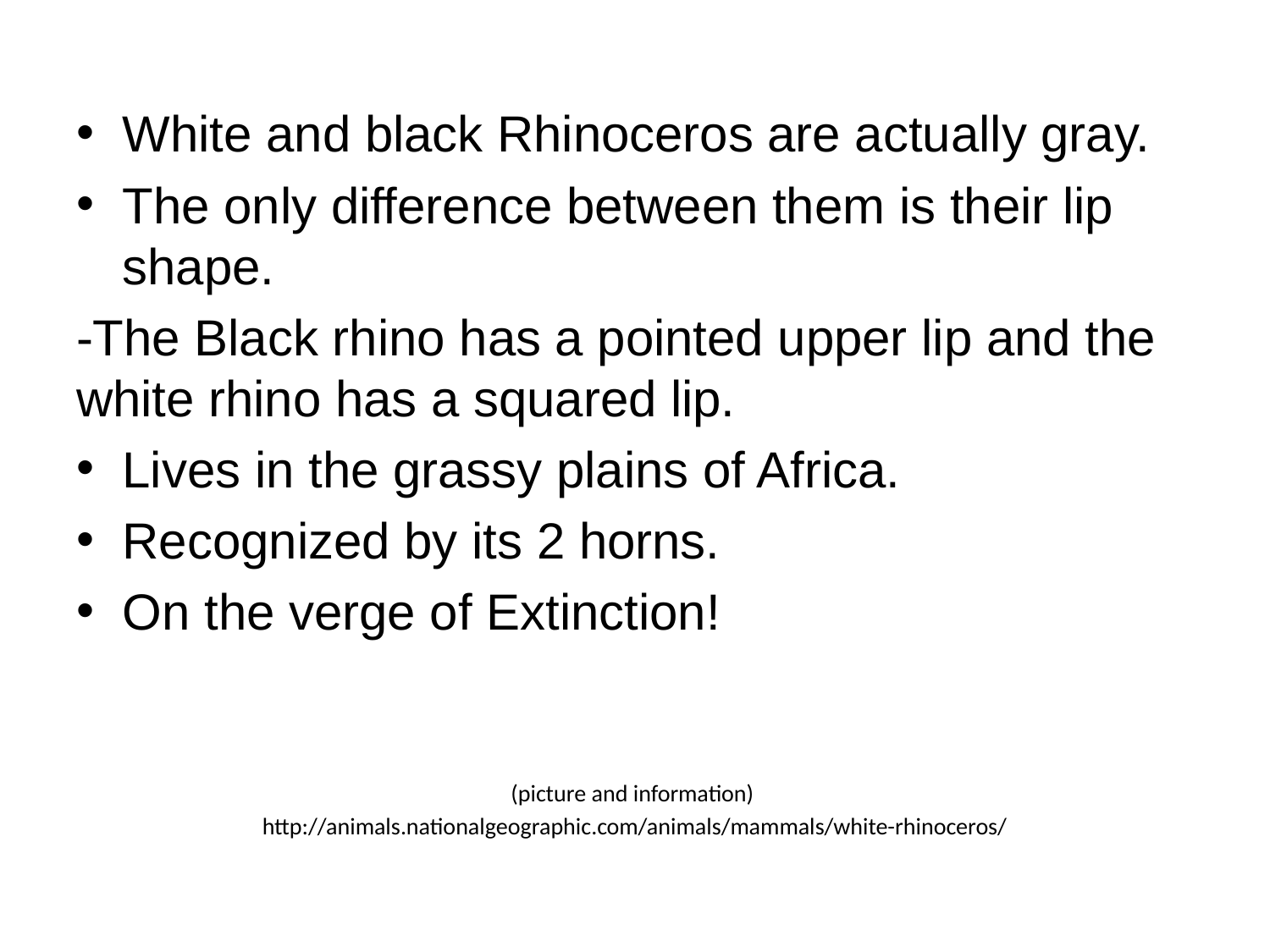

White and black Rhinoceros are actually gray.
The only difference between them is their lip shape.
-The Black rhino has a pointed upper lip and the white rhino has a squared lip.
Lives in the grassy plains of Africa.
Recognized by its 2 horns.
On the verge of Extinction!

(picture and information)
http://animals.nationalgeographic.com/animals/mammals/white-rhinoceros/